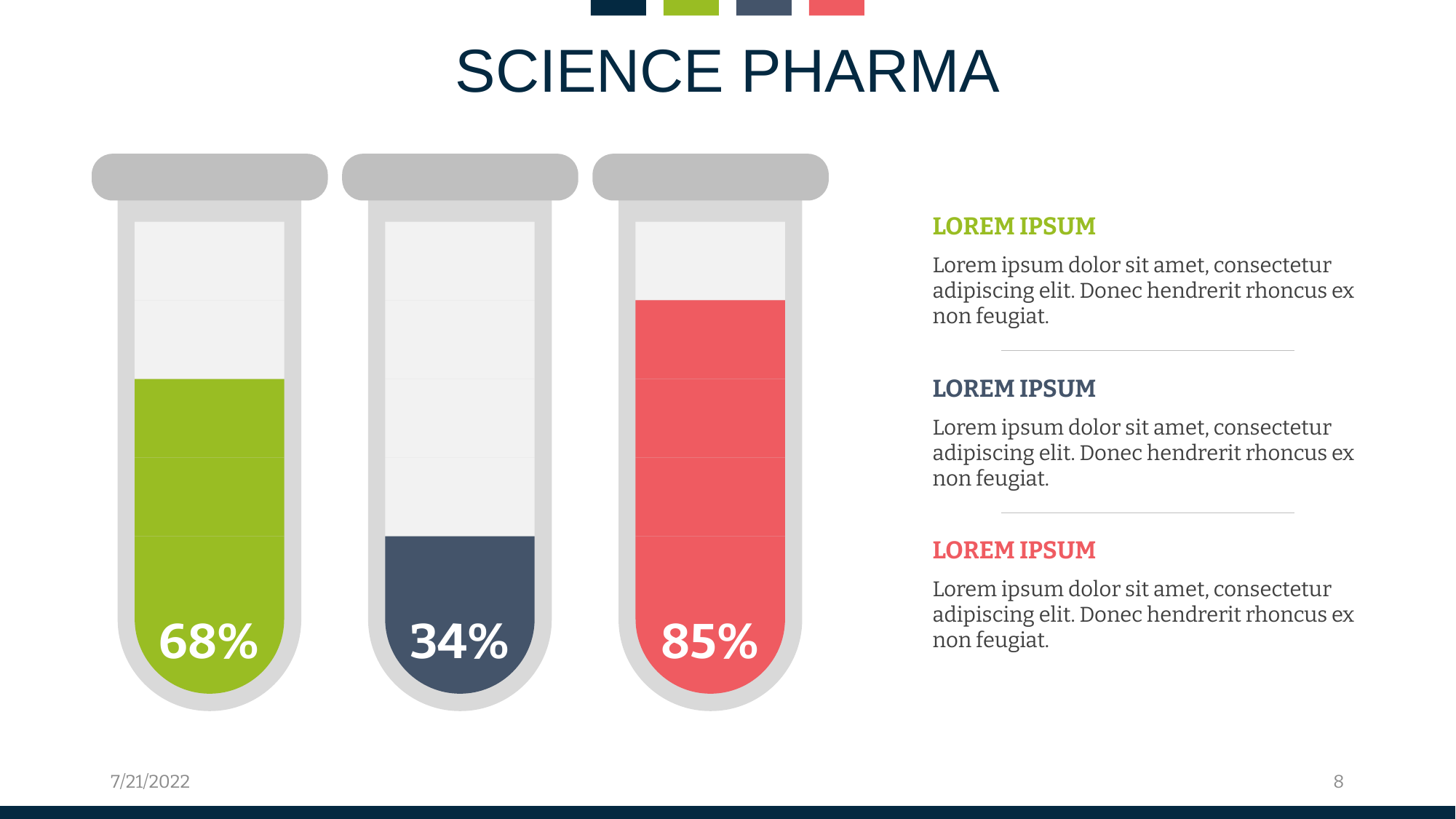

SCIENCE PHARMA

LOREM IPSUM
Lorem ipsum dolor sit amet, consectetur adipiscing elit. Donec hendrerit rhoncus ex non feugiat.
LOREM IPSUM
Lorem ipsum dolor sit amet, consectetur adipiscing elit. Donec hendrerit rhoncus ex non feugiat.
LOREM IPSUM
Lorem ipsum dolor sit amet, consectetur adipiscing elit. Donec hendrerit rhoncus ex non feugiat.
68%
34%
85%
7/21/2022
8